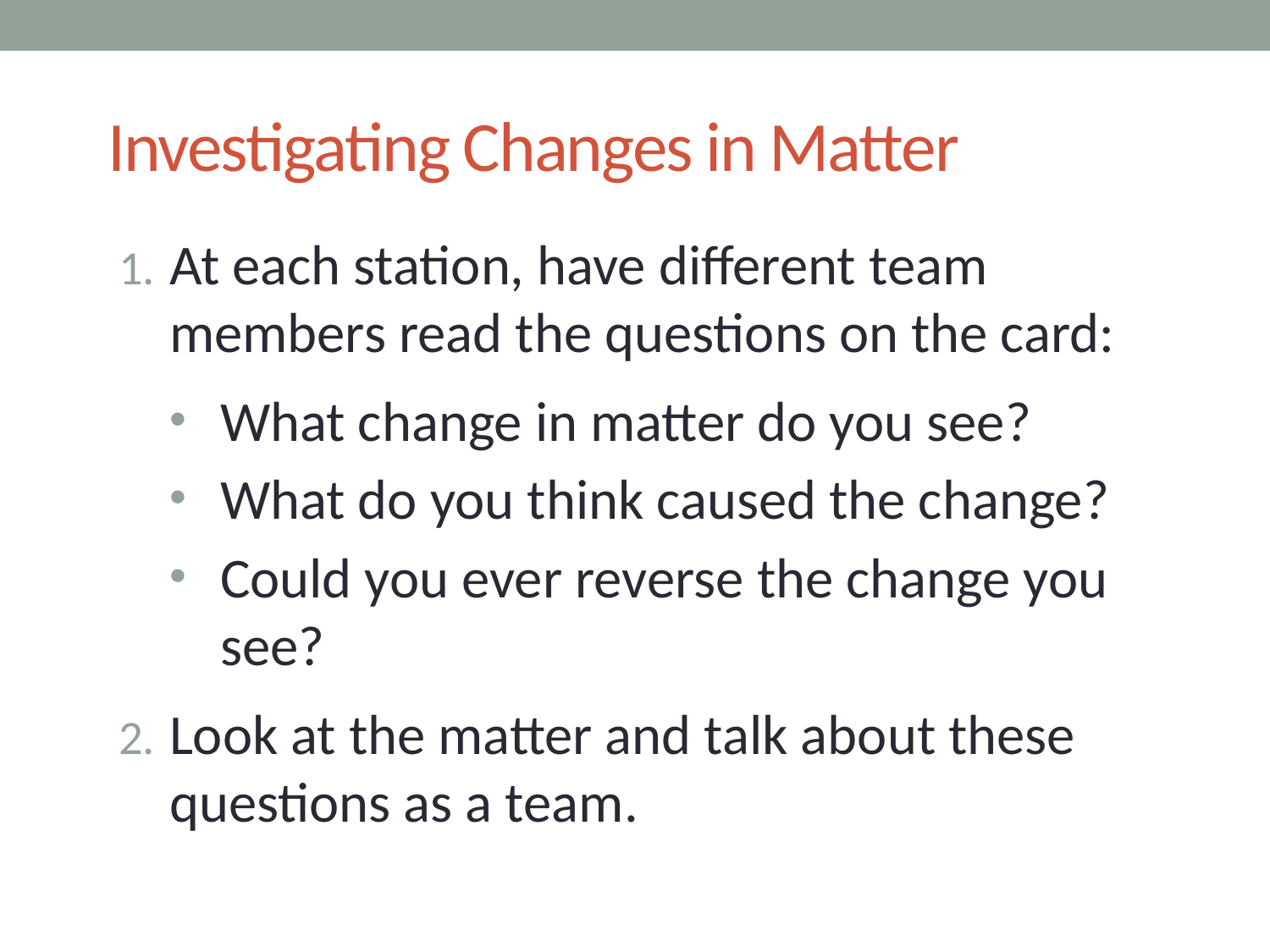

# Investigating Changes in Matter
At each station, have different team members read the questions on the card:
What change in matter do you see?
What do you think caused the change?
Could you ever reverse the change you see?
Look at the matter and talk about these questions as a team.